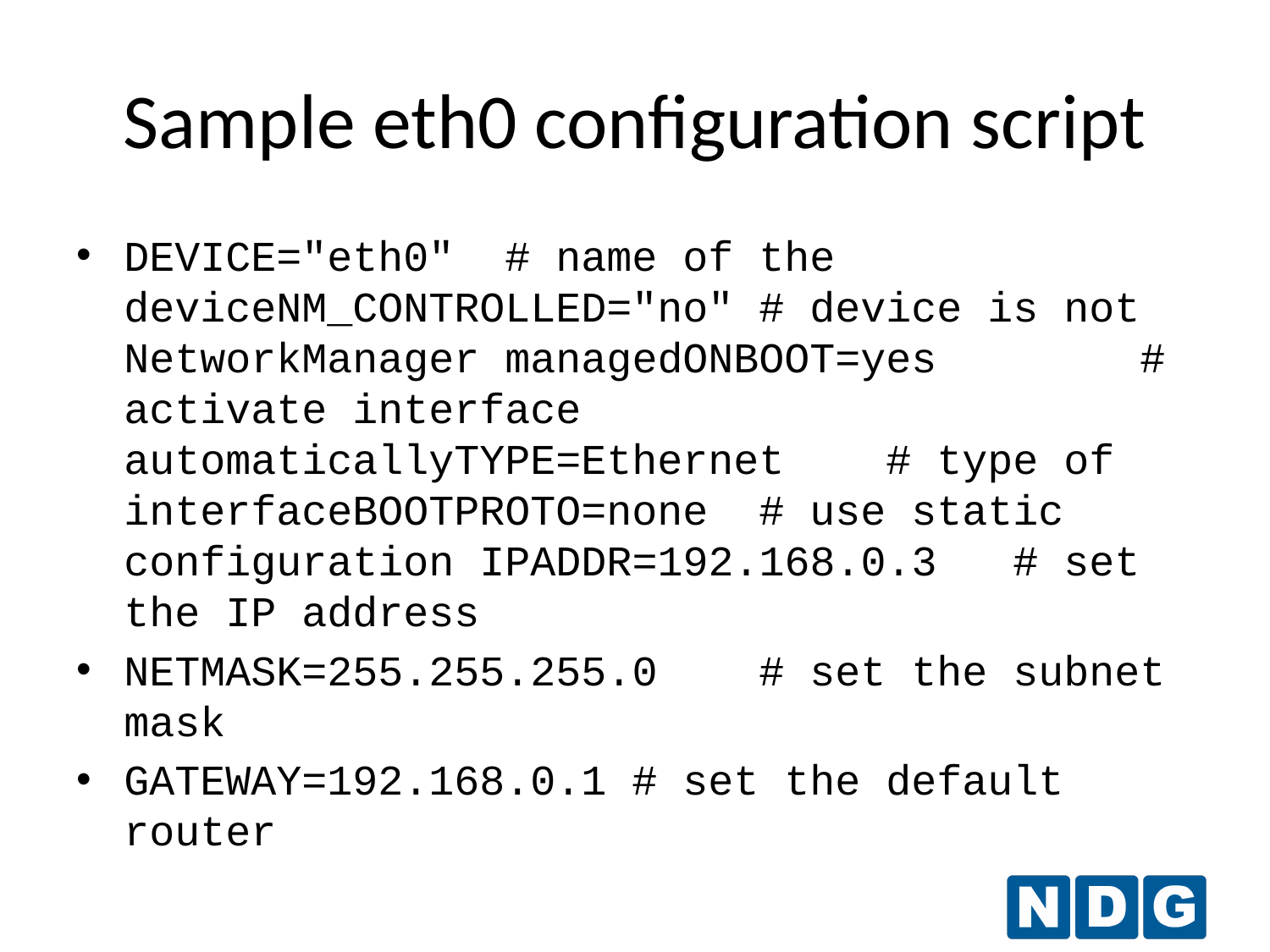

Sample eth0 configuration script
DEVICE="eth0" 	# name of the deviceNM_CONTROLLED="no"	# device is not NetworkManager managedONBOOT=yes		# activate interface automaticallyTYPE=Ethernet	# type of interfaceBOOTPROTO=none	# use static configuration IPADDR=192.168.0.3	# set the IP address
NETMASK=255.255.255.0	# set the subnet mask
GATEWAY=192.168.0.1	# set the default router